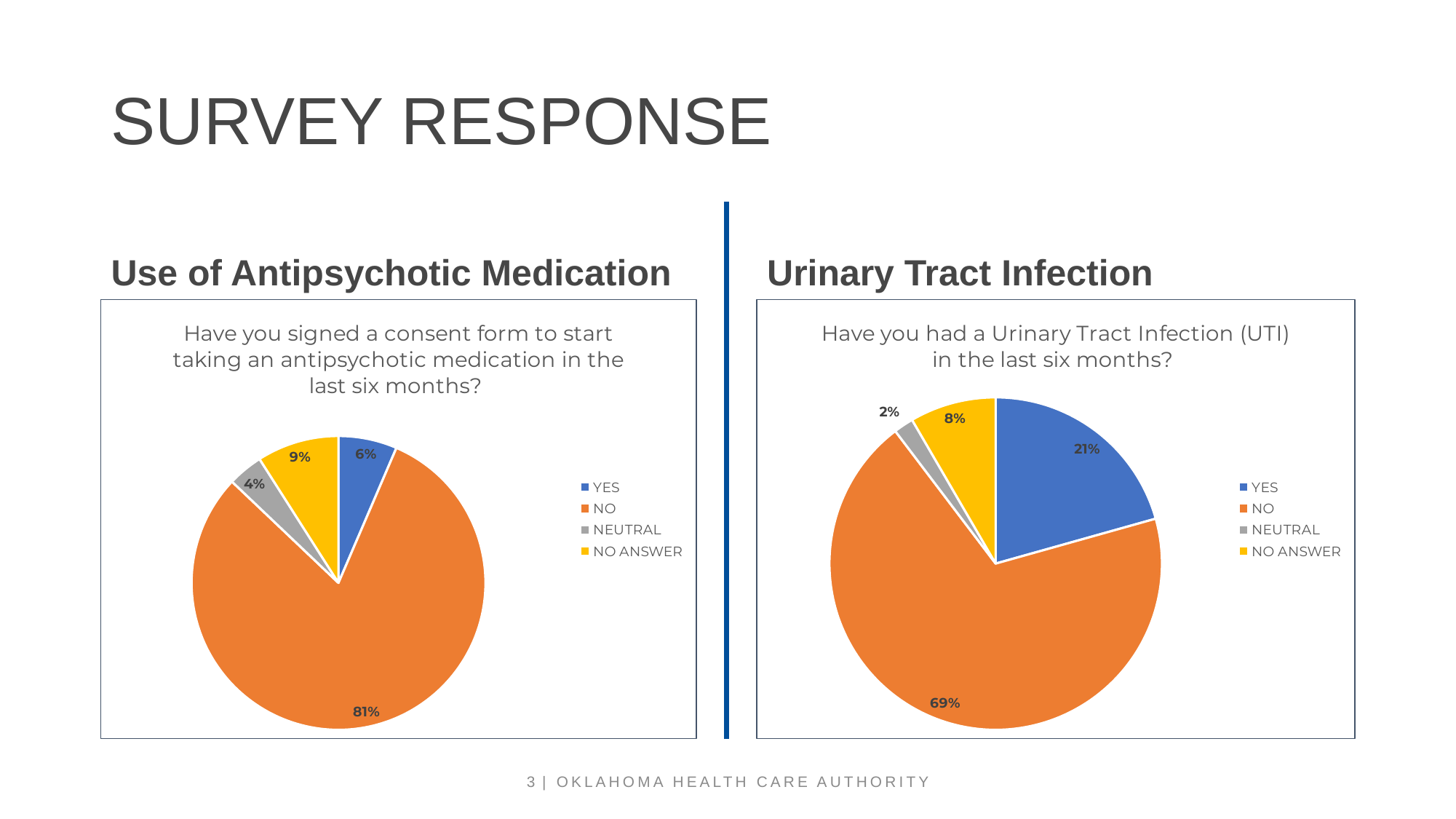

# Survey response
Use of Antipsychotic Medication
Urinary Tract Infection

### Chart: Have you signed a consent form to start taking an antipsychotic medication in the last six months?

| Category |  |
|---|---|
| YES | 0.06451612903225806 |
| NO | 0.8064516129032258 |
| NEUTRAL | 0.03870967741935484 |
| NO ANSWER | 0.09032258064516129 |

### Chart: Have you had a Urinary Tract Infection (UTI) in the last six months?

| Category |  |
|---|---|
| YES | 0.2064516129032258 |
| NO | 0.6903225806451613 |
| NEUTRAL | 0.01935483870967742 |
| NO ANSWER | 0.08387096774193549 |